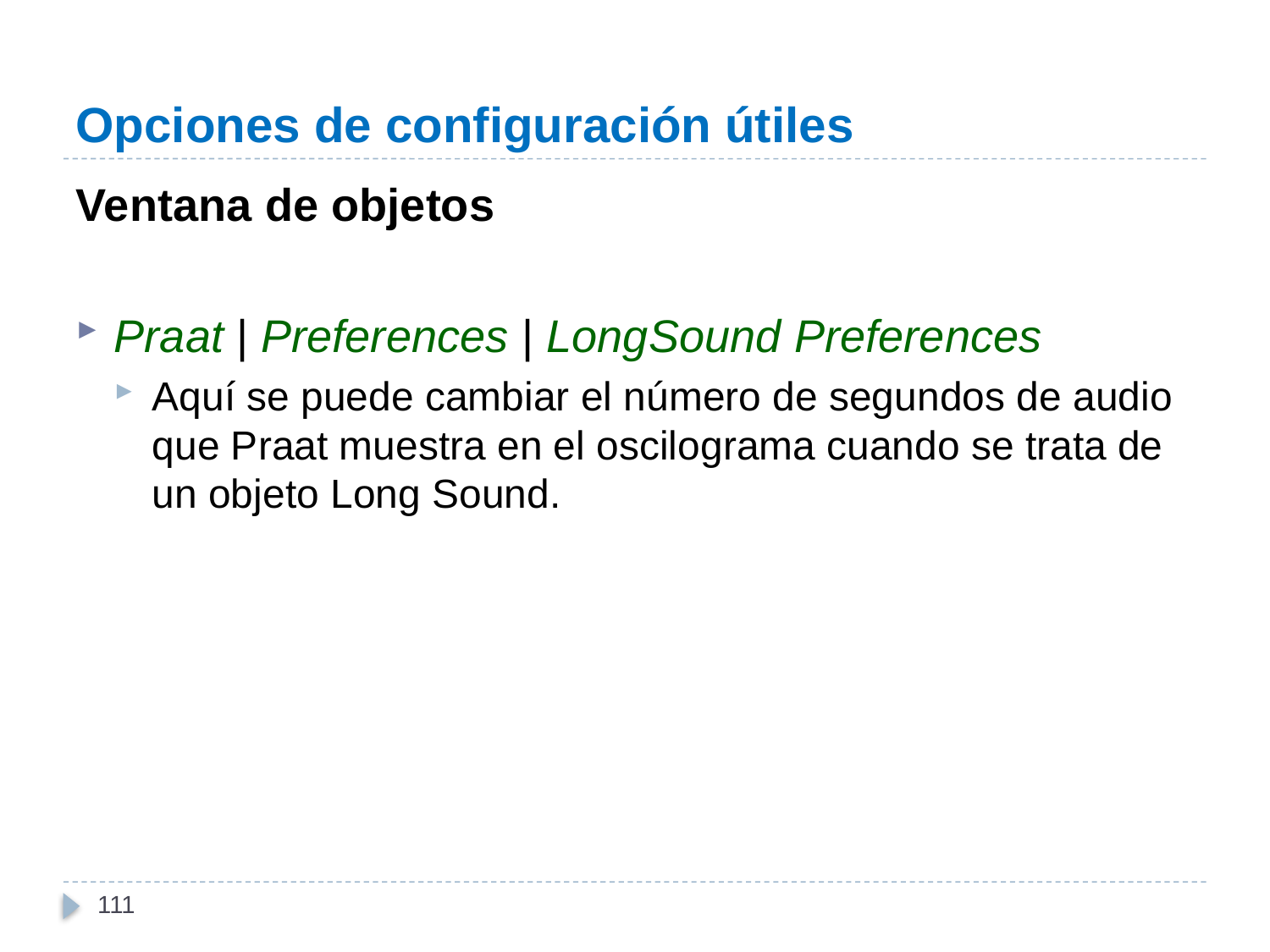

# Opciones de configuración útiles
Ventana de objetos

Praat | Preferences | LongSound Preferences
Aquí se puede cambiar el número de segundos de audio que Praat muestra en el oscilograma cuando se trata de un objeto Long Sound.
111